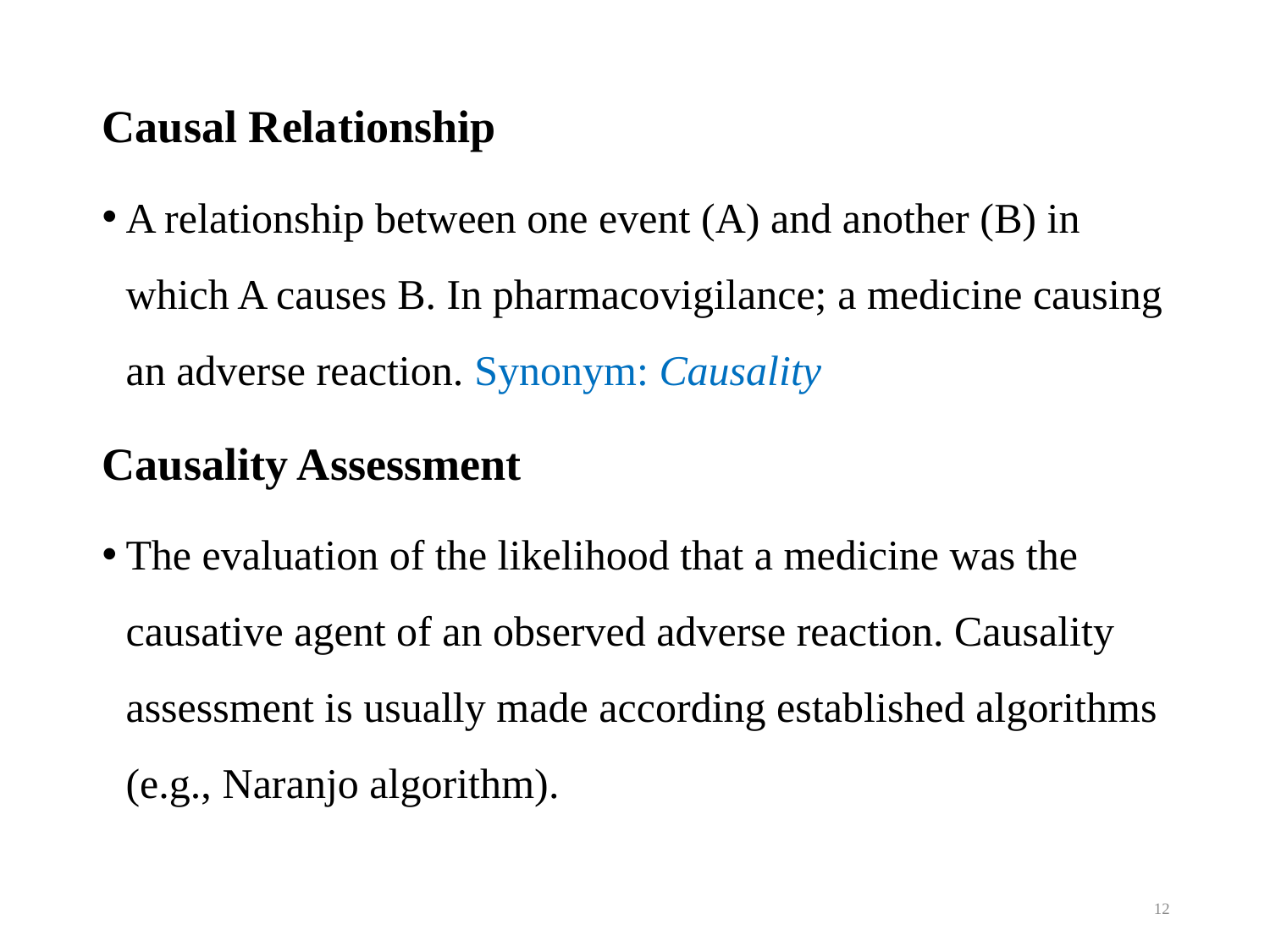

Causal Relationship
A relationship between one event (A) and another (B) in which A causes B. In pharmacovigilance; a medicine causing an adverse reaction. Synonym: Causality
Causality Assessment
The evaluation of the likelihood that a medicine was the causative agent of an observed adverse reaction. Causality assessment is usually made according established algorithms (e.g., Naranjo algorithm).
12